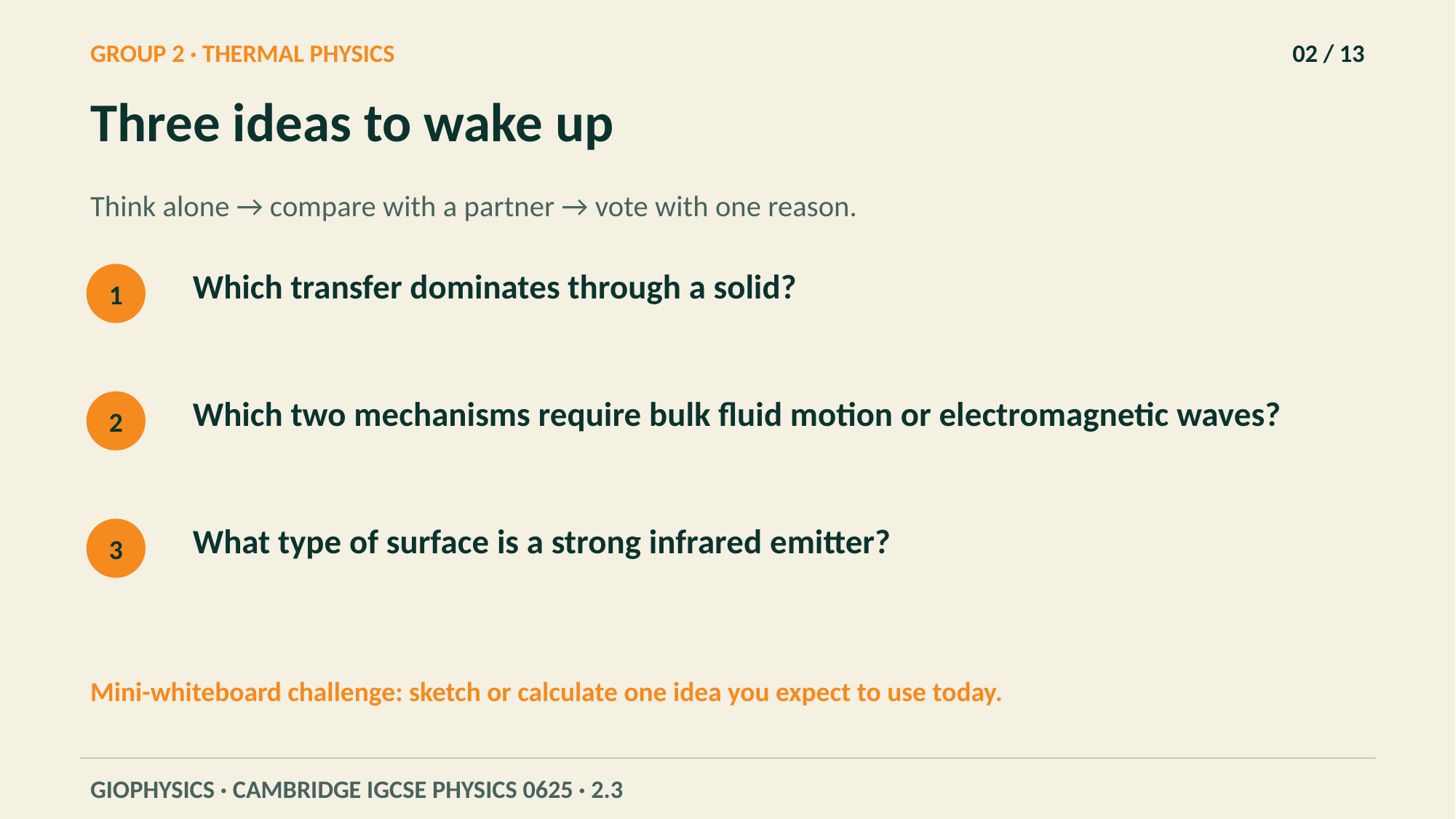

GROUP 2 · THERMAL PHYSICS
02 / 13
Three ideas to wake up
Think alone → compare with a partner → vote with one reason.
Which transfer dominates through a solid?

1
Which two mechanisms require bulk fluid motion or electromagnetic waves?

2
What type of surface is a strong infrared emitter?

3
Mini-whiteboard challenge: sketch or calculate one idea you expect to use today.

GIOPHYSICS · CAMBRIDGE IGCSE PHYSICS 0625 · 2.3